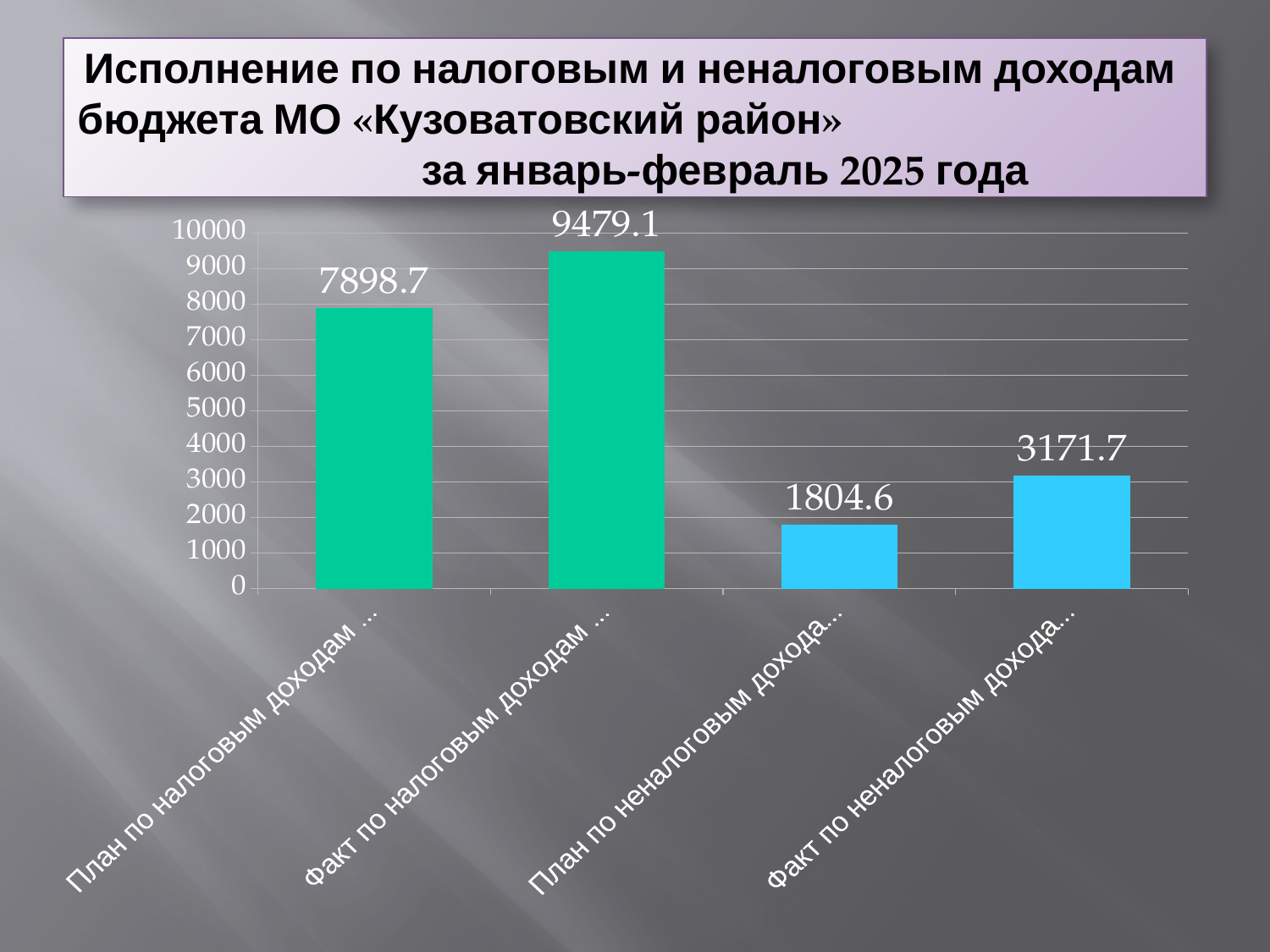

# Исполнение по налоговым и неналоговым доходам  бюджета МО «Кузоватовский район»                                                   за январь-февраль 2025 года

### Chart

| Category | Столбец1 |
|---|---|
| План по налоговым доходам за январь-февраль 2025г. | 7898.7 |
| Факт по налоговым доходам за январь-февраль 2025г. | 9479.1 |
| План по неналоговым доходам за январь-февраль 2025г. | 1804.6 |
| Факт по неналоговым доходам за январь-февраль 2025г. | 3171.7 |